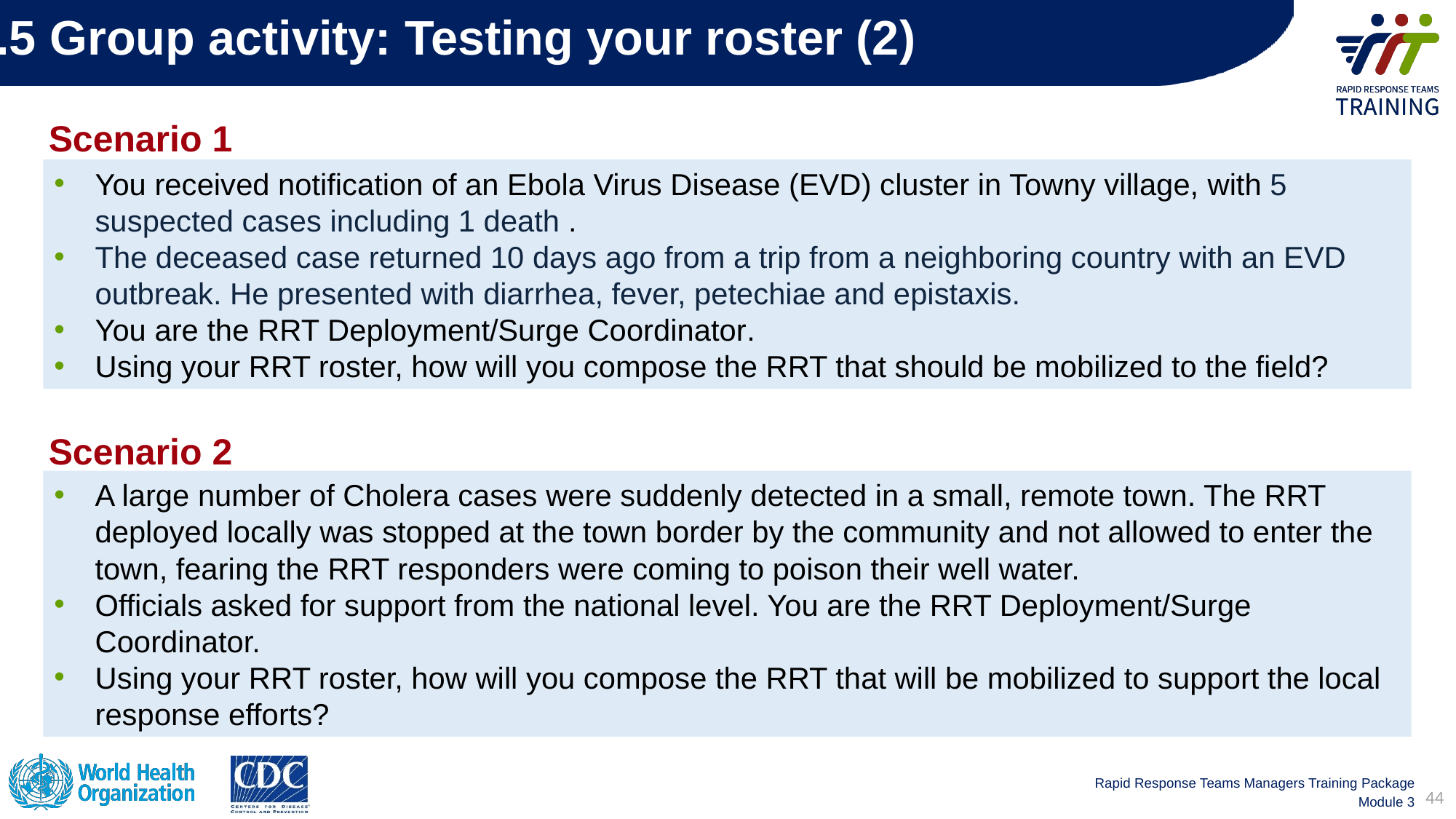

3.5 Group activity: Testing your roster (2)
Scenario 1
You received notification of an Ebola Virus Disease (EVD) cluster in Towny village, with 5 suspected cases including 1 death .
The deceased case returned 10 days ago from a trip from a neighboring country with an EVD outbreak. He presented with diarrhea, fever, petechiae and epistaxis.
You are the RRT Deployment/Surge Coordinator.
Using your RRT roster, how will you compose the RRT that should be mobilized to the field?
Scenario 2
A large number of Cholera cases were suddenly detected in a small, remote town. The RRT deployed locally was stopped at the town border by the community and not allowed to enter the town, fearing the RRT responders were coming to poison their well water.
Officials asked for support from the national level. You are the RRT Deployment/Surge Coordinator.
Using your RRT roster, how will you compose the RRT that will be mobilized to support the local response efforts?
44